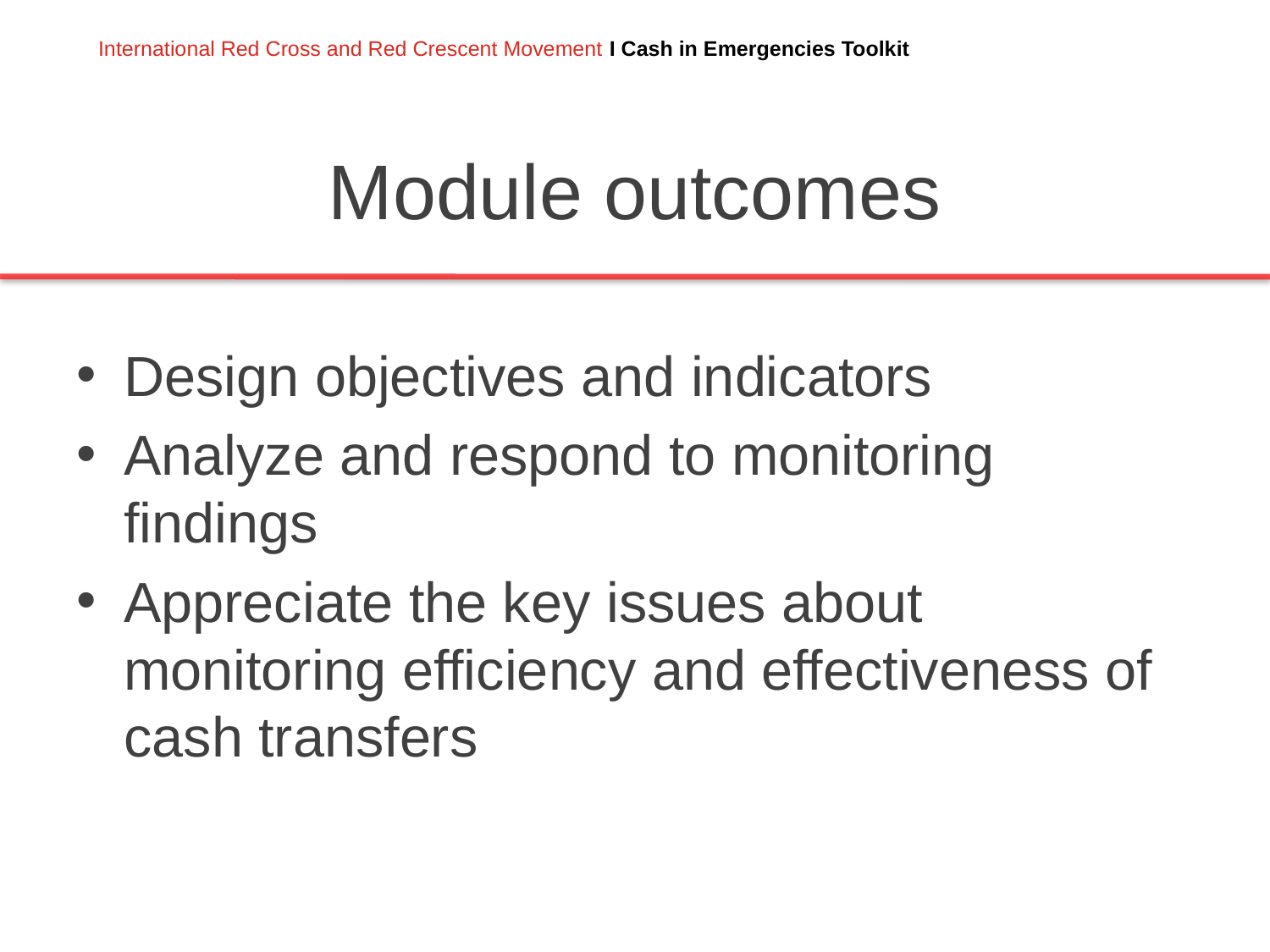

# Module outcomes
Design objectives and indicators
Analyze and respond to monitoring findings
Appreciate the key issues about monitoring efficiency and effectiveness of cash transfers